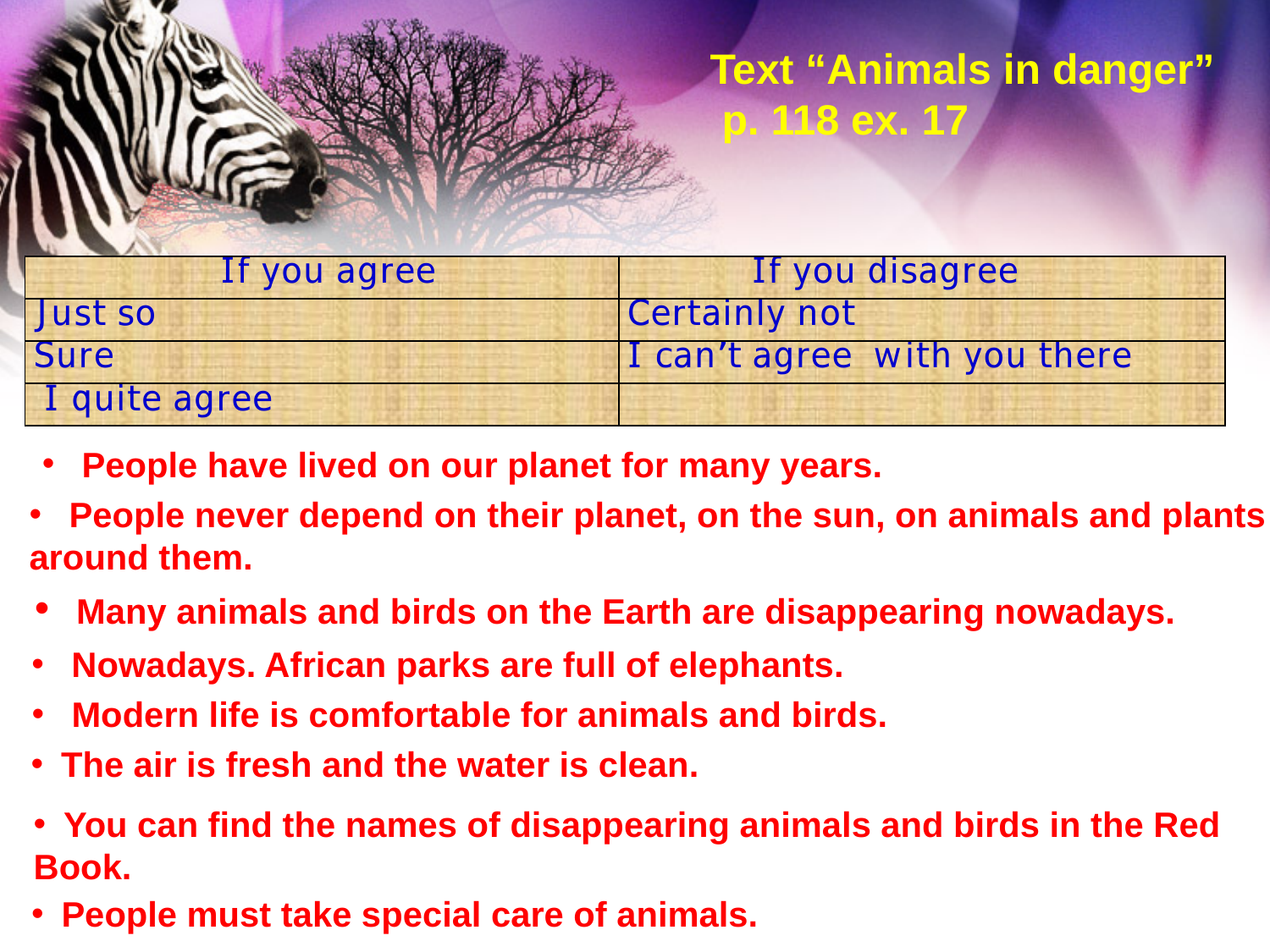

Text “Animals in danger”
 p. 118 ex. 17

| If you agree | If you disagree |
| --- | --- |
| Just so | Certainly not |
| Sure | I can’t agree with you there |
| I quite agree |  |
 People have lived on our planet for many years.
 People never depend on their planet, on the sun, on animals and plants
around them.
 Many animals and birds on the Earth are disappearing nowadays.
 Nowadays. African parks are full of elephants.
 Modern life is comfortable for animals and birds.
The air is fresh and the water is clean.
You can find the names of disappearing animals and birds in the Red
Book.
People must take special care of animals.